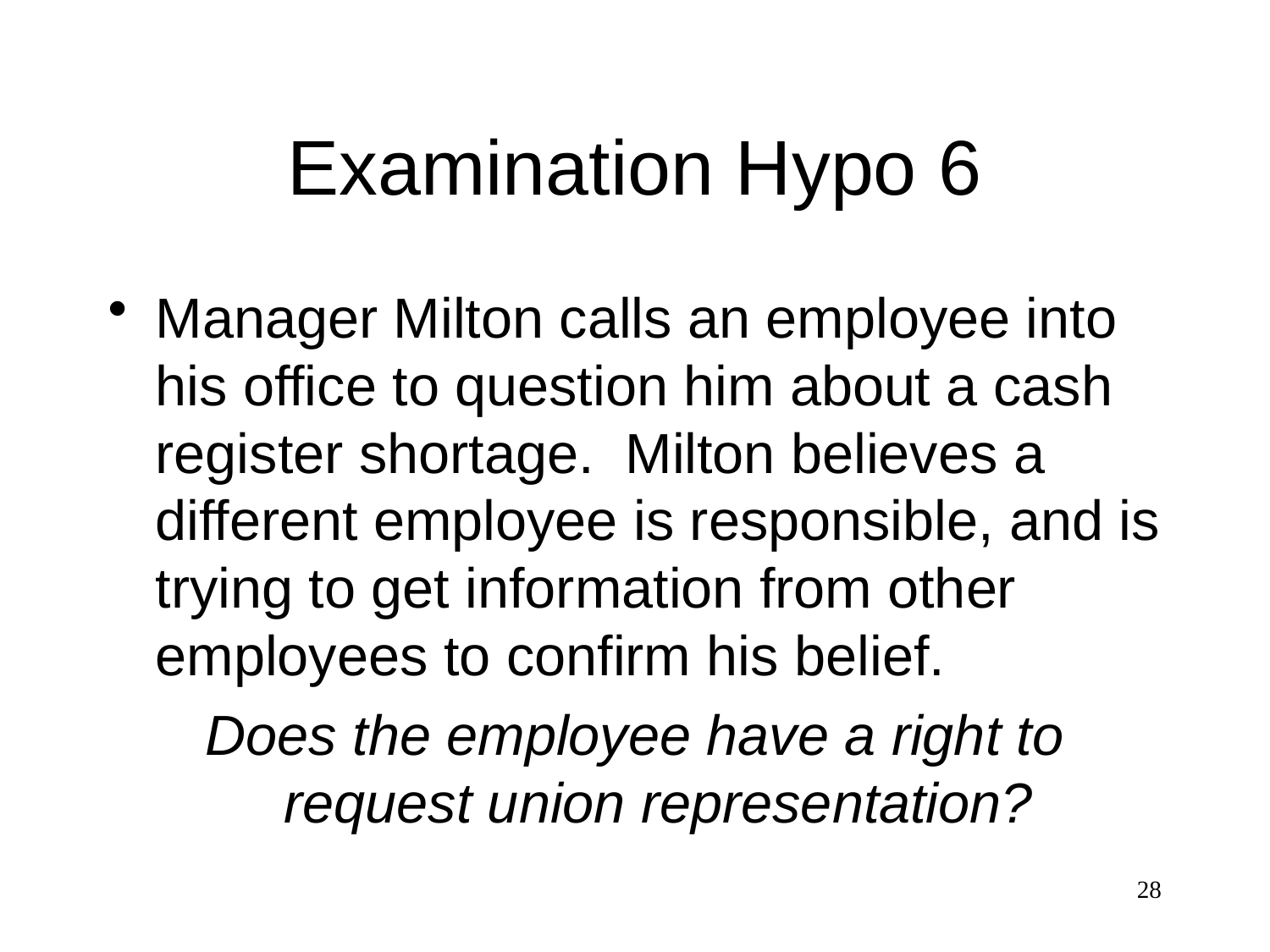

# Examination Hypo 6
Manager Milton calls an employee into his office to question him about a cash register shortage.  Milton believes a different employee is responsible, and is trying to get information from other employees to confirm his belief.
Does the employee have a right to request union representation?

28